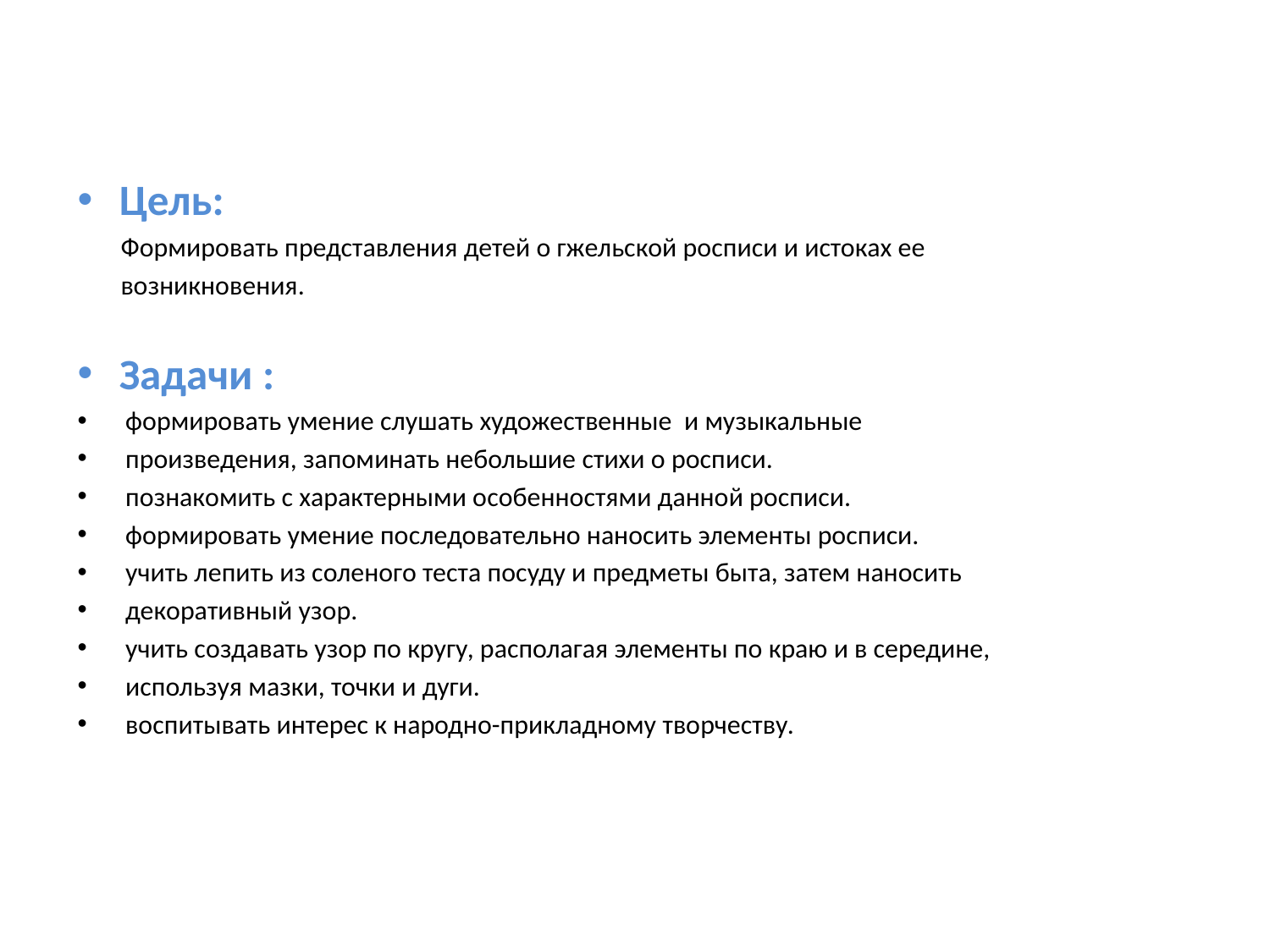

Цель:
       Формировать представления детей о гжельской росписи и истоках ее
       возникновения.

Задачи :
 формировать умение слушать художественные  и музыкальные
 произведения, запоминать небольшие стихи о росписи.
 познакомить с характерными особенностями данной росписи.
 формировать умение последовательно наносить элементы росписи.
 учить лепить из соленого теста посуду и предметы быта, затем наносить
 декоративный узор.
 учить создавать узор по кругу, располагая элементы по краю и в середине,
 используя мазки, точки и дуги.
 воспитывать интерес к народно-прикладному творчеству.